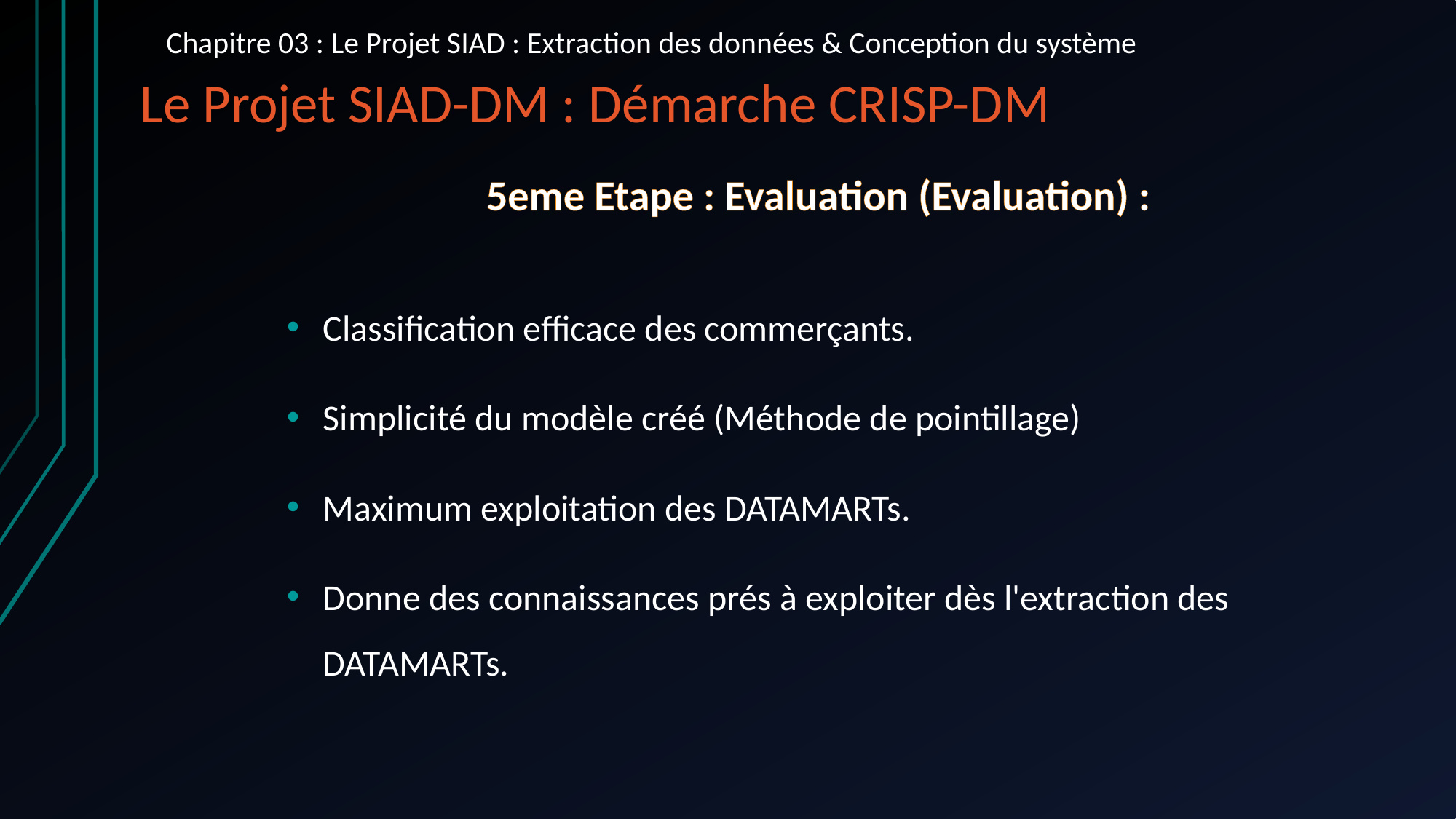

Chapitre 03 : Le Projet SIAD : Extraction des données & Conception du système
# Le Projet SIAD-DM : Démarche CRISP-DM
5eme Etape : Evaluation (Evaluation) :
Classification efficace des commerçants.
Simplicité du modèle créé (Méthode de pointillage)
Maximum exploitation des DATAMARTs.
Donne des connaissances prés à exploiter dès l'extraction des DATAMARTs.